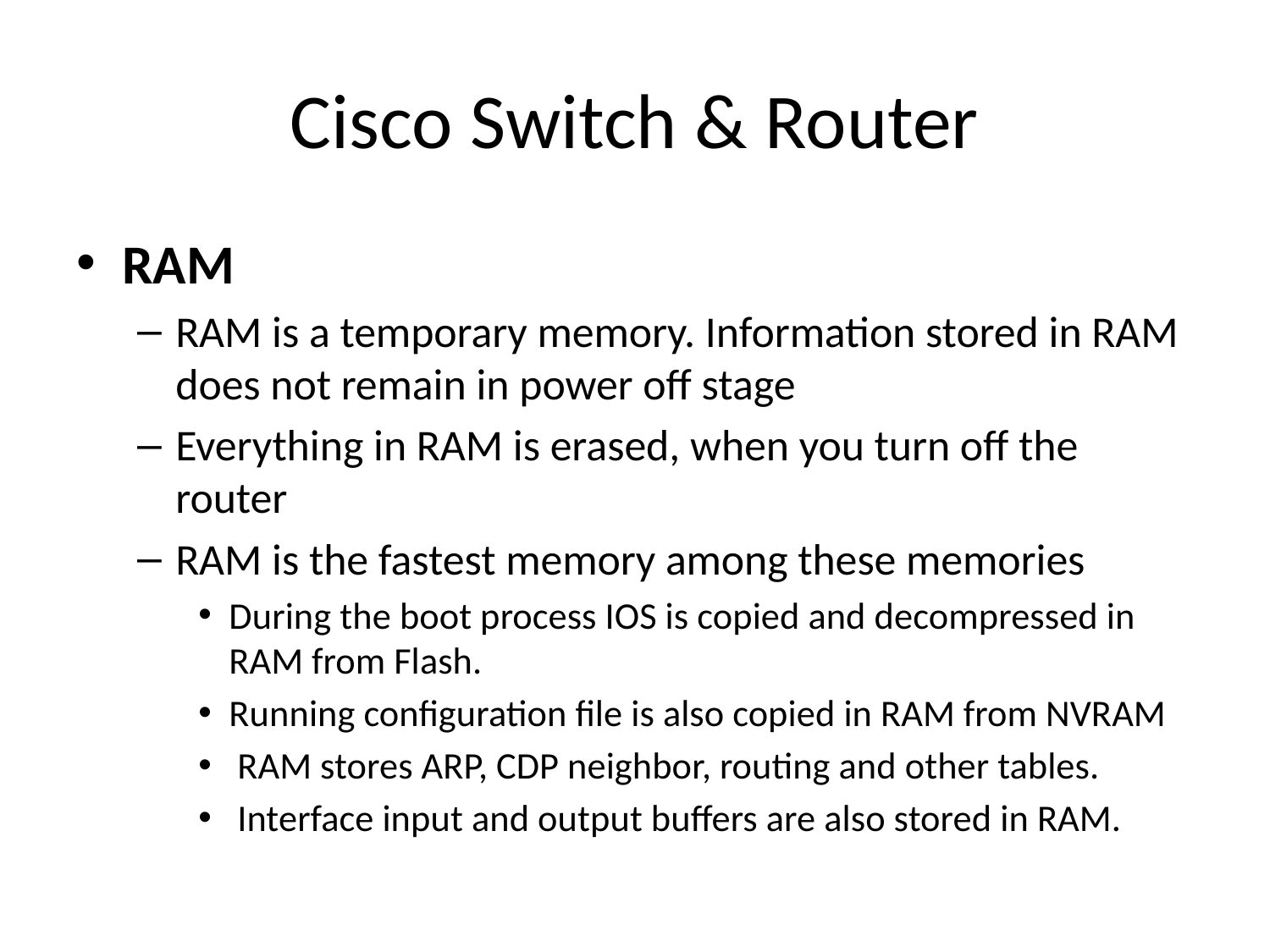

# Cisco Switch & Router
RAM
RAM is a temporary memory. Information stored in RAM does not remain in power off stage
Everything in RAM is erased, when you turn off the router
RAM is the fastest memory among these memories
During the boot process IOS is copied and decompressed in RAM from Flash.
Running configuration file is also copied in RAM from NVRAM
 RAM stores ARP, CDP neighbor, routing and other tables.
 Interface input and output buffers are also stored in RAM.